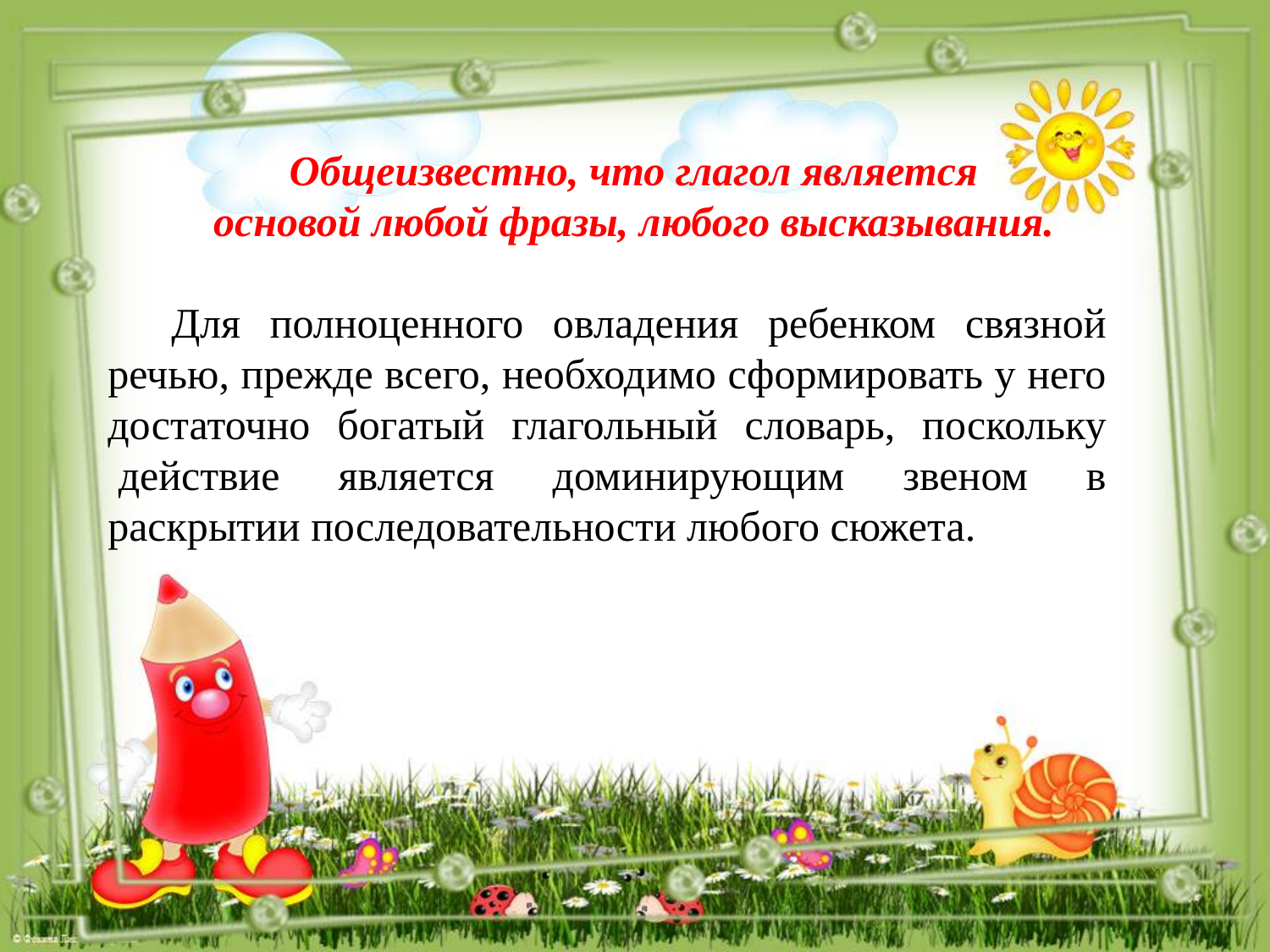

Общеизвестно, что глагол является
основой любой фразы, любого высказывания.

Для полноценного овладения ребенком связной речью, прежде всего, необходимо сформировать у него достаточно богатый глагольный словарь, поскольку  действие является доминирующим звеном в раскрытии последовательности любого сюжета.